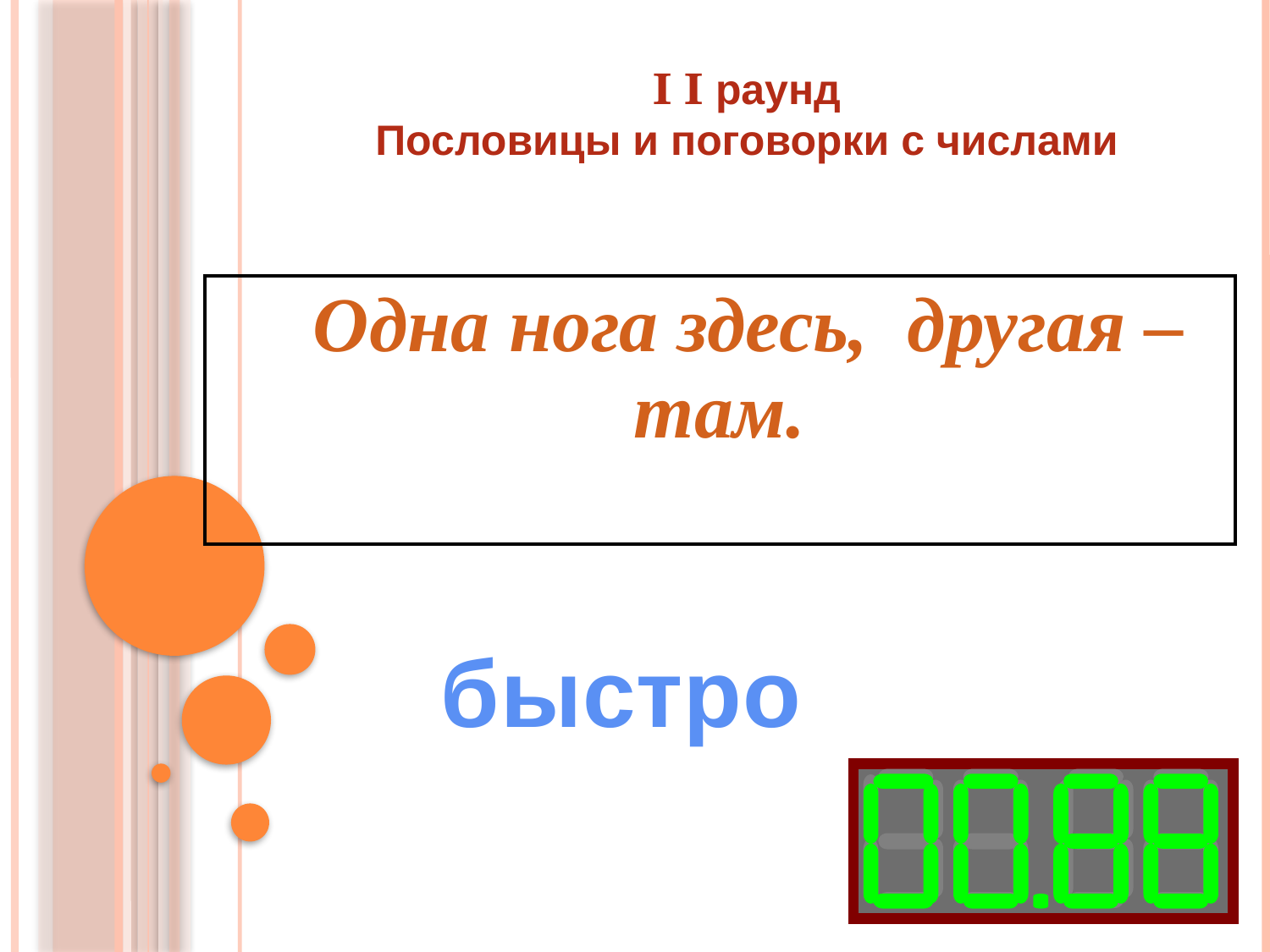

I I раунд
Пословицы и поговорки с числами

| Одна нога здесь, другая –там. |
| --- |
быстро